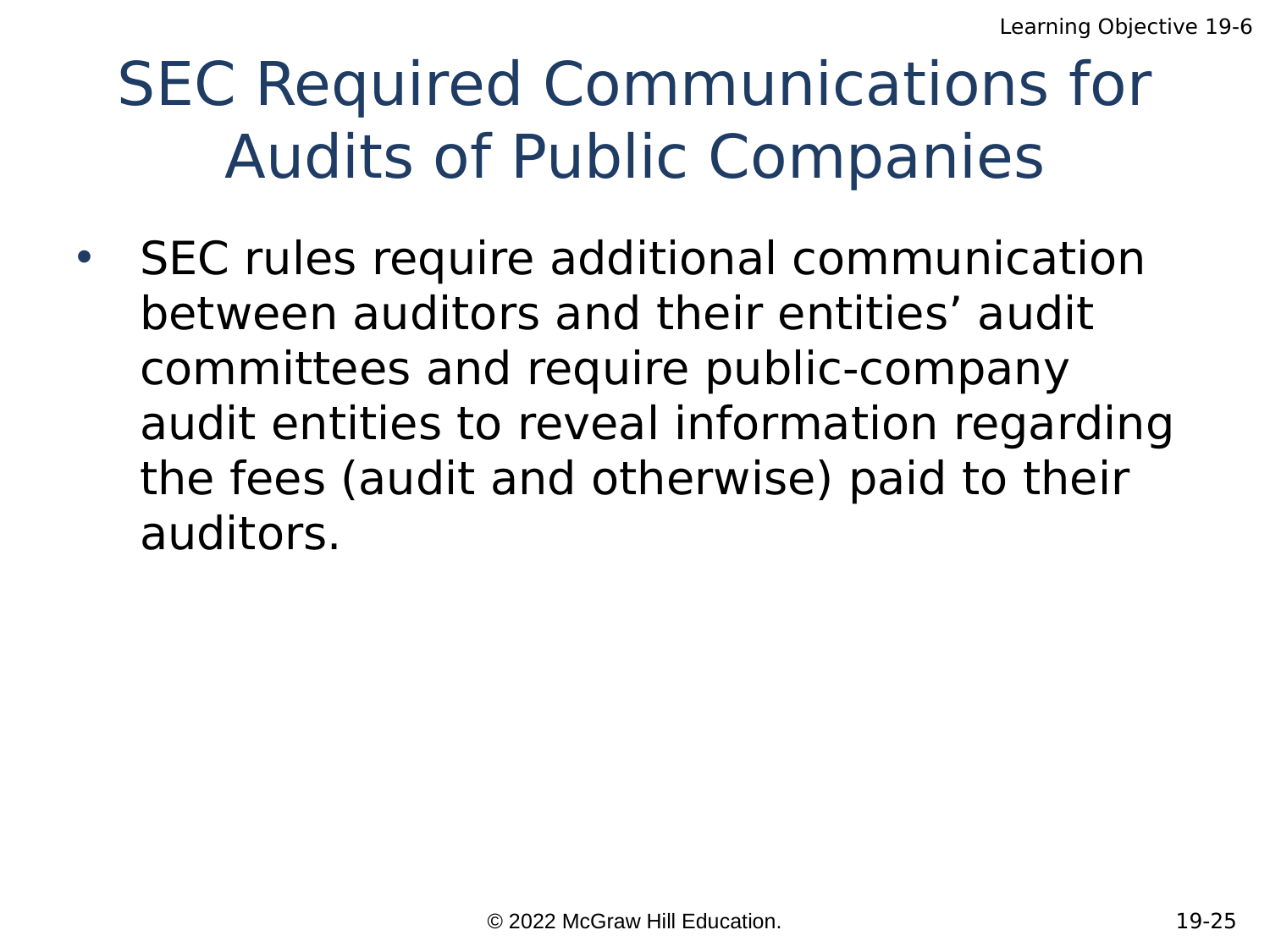

Learning Objective 19-6
# SEC Required Communications for Audits of Public Companies
SEC rules require additional communication between auditors and their entities’ audit committees and require public-company audit entities to reveal information regarding the fees (audit and otherwise) paid to their auditors.